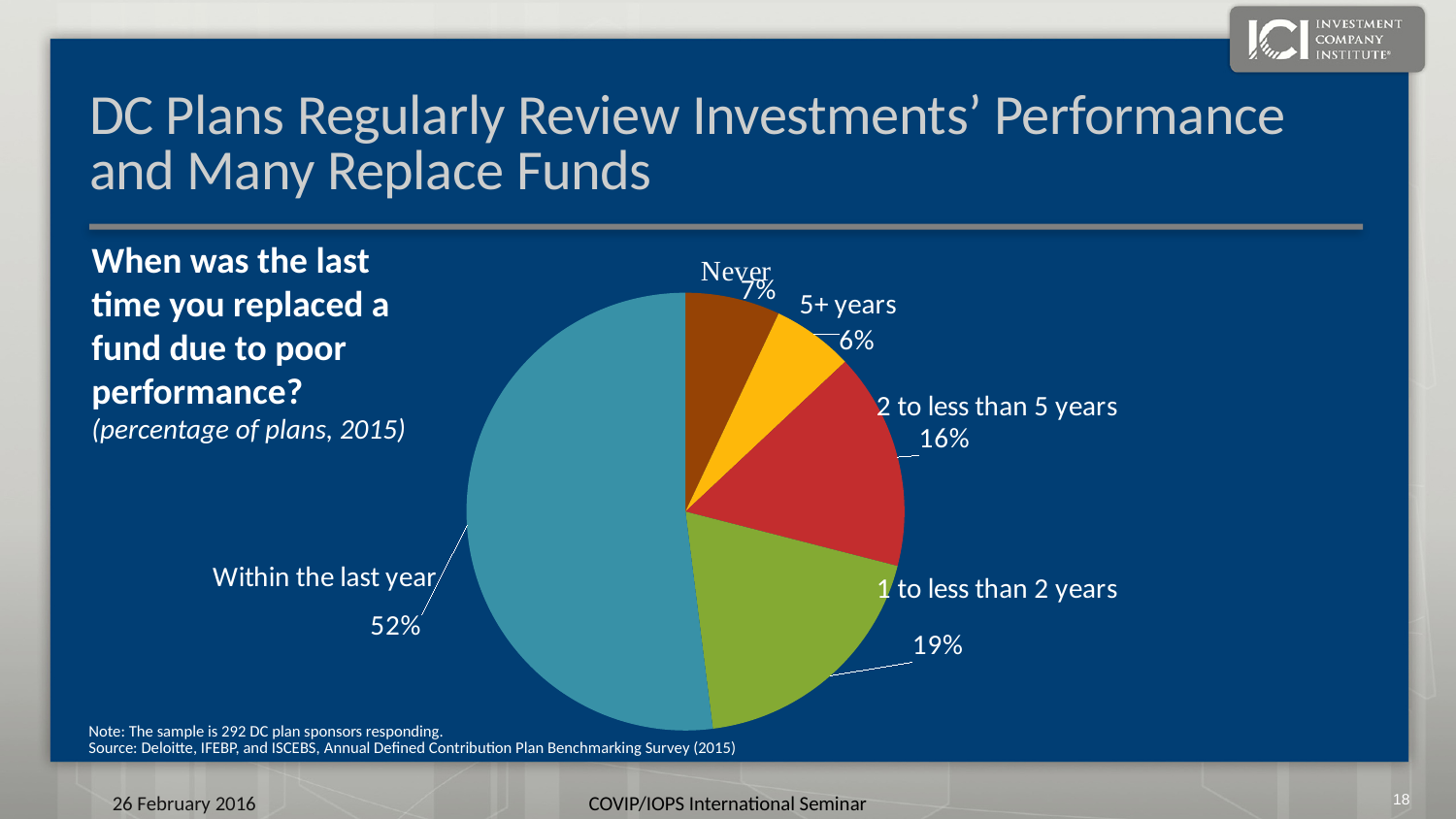

# DC Plans Regularly Review Investments’ Performance and Many Replace Funds
When was the last time you replaced a fund due to poor performance?
(percentage of plans, 2015)

### Chart

| Category | Sales |
|---|---|
| 1st Qtr | 0.07 |
| 2nd Qtr | 0.06 |
| 3rd Qtr | 0.16 |
| 4th Qtr | 0.19 |
Note: The sample is 292 DC plan sponsors responding.
Source: Deloitte, IFEBP, and ISCEBS, Annual Defined Contribution Plan Benchmarking Survey (2015)
18
26 February 2016
COVIP/IOPS International Seminar